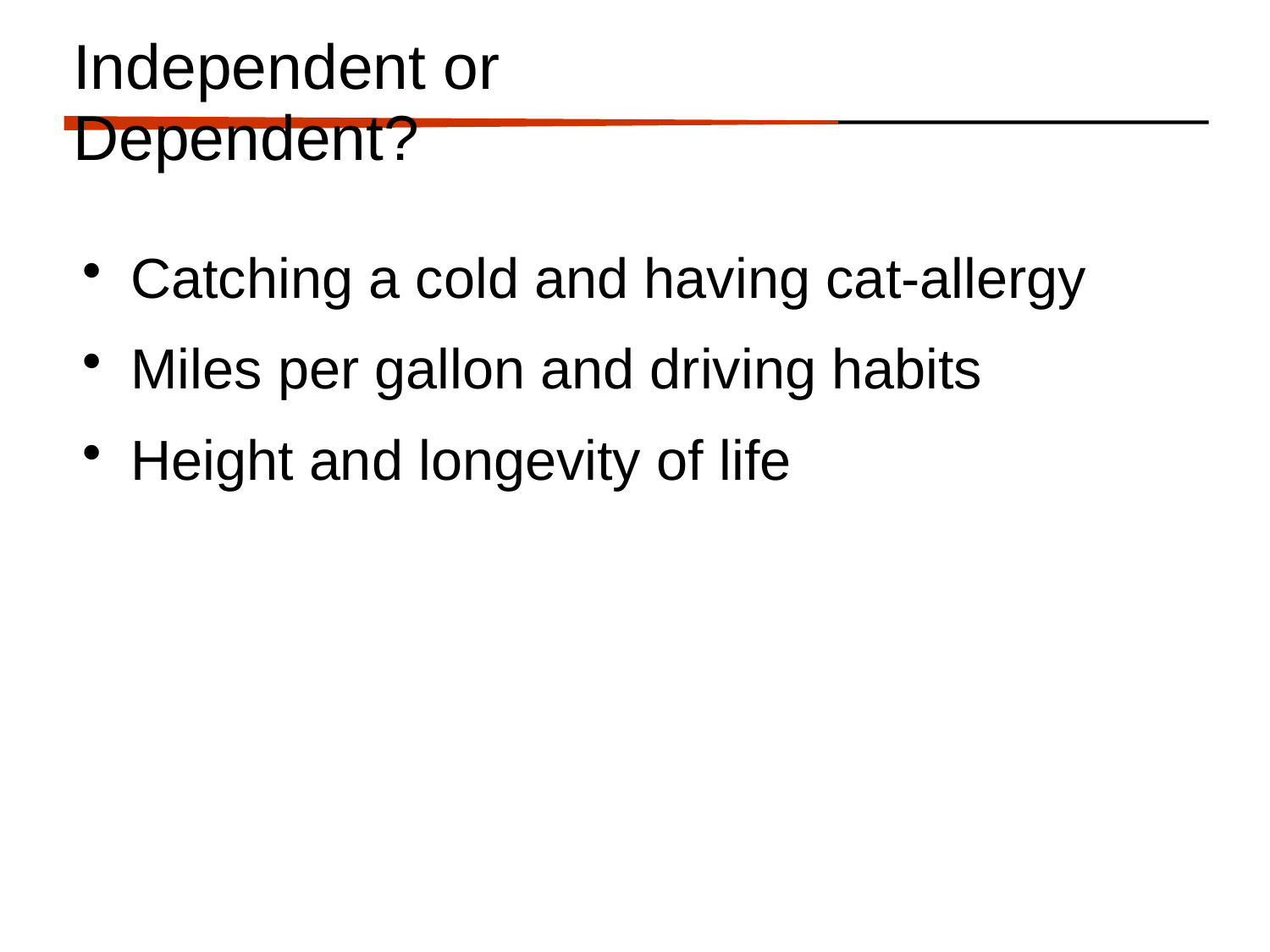

# Independent or Dependent?
Catching a cold and having cat-allergy
Miles per gallon and driving habits
Height and longevity of life